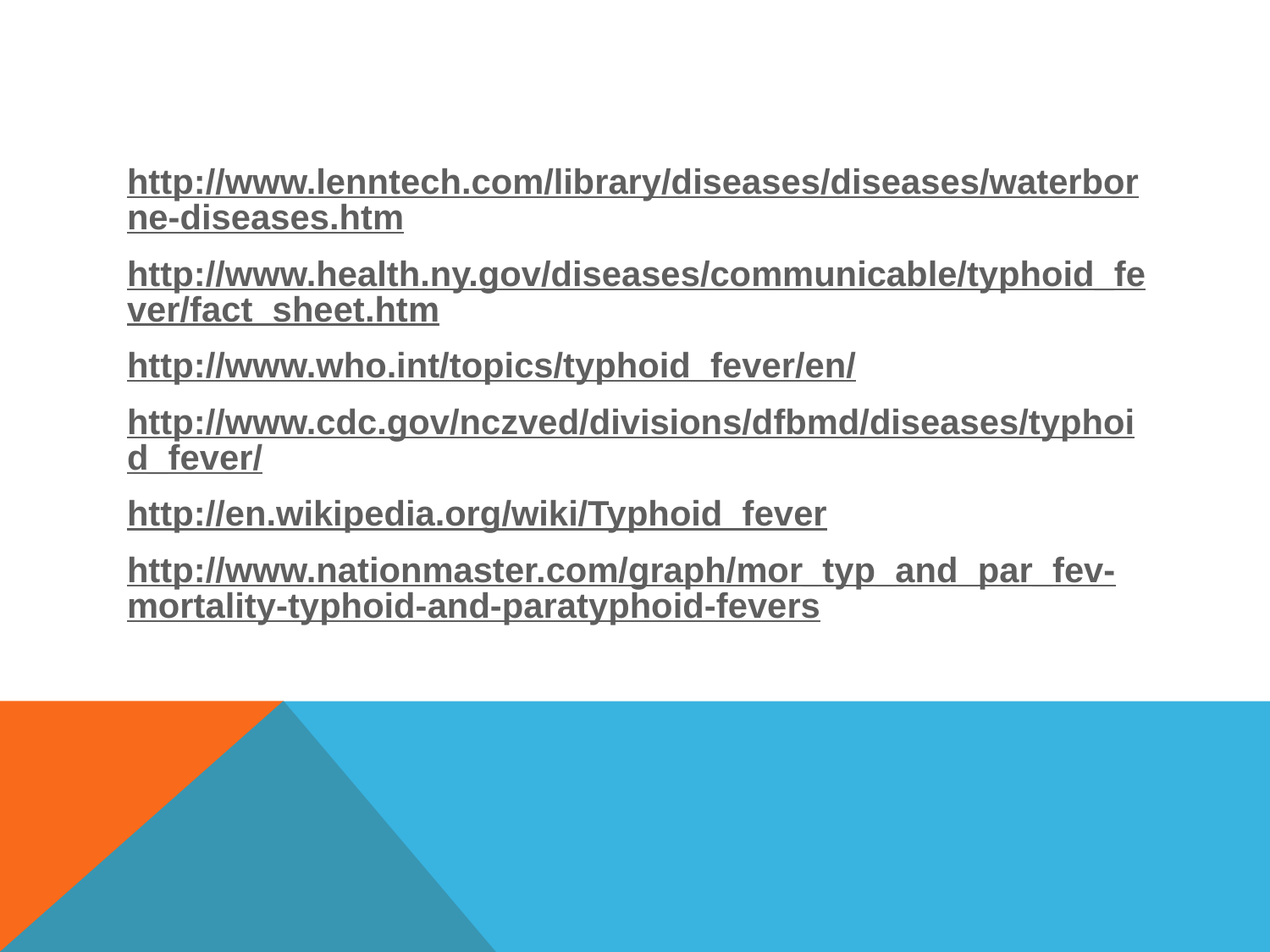

#
http://www.lenntech.com/library/diseases/diseases/waterborne-diseases.htm
http://www.health.ny.gov/diseases/communicable/typhoid_fever/fact_sheet.htm
http://www.who.int/topics/typhoid_fever/en/
http://www.cdc.gov/nczved/divisions/dfbmd/diseases/typhoid_fever/
http://en.wikipedia.org/wiki/Typhoid_fever
http://www.nationmaster.com/graph/mor_typ_and_par_fev-mortality-typhoid-and-paratyphoid-fevers